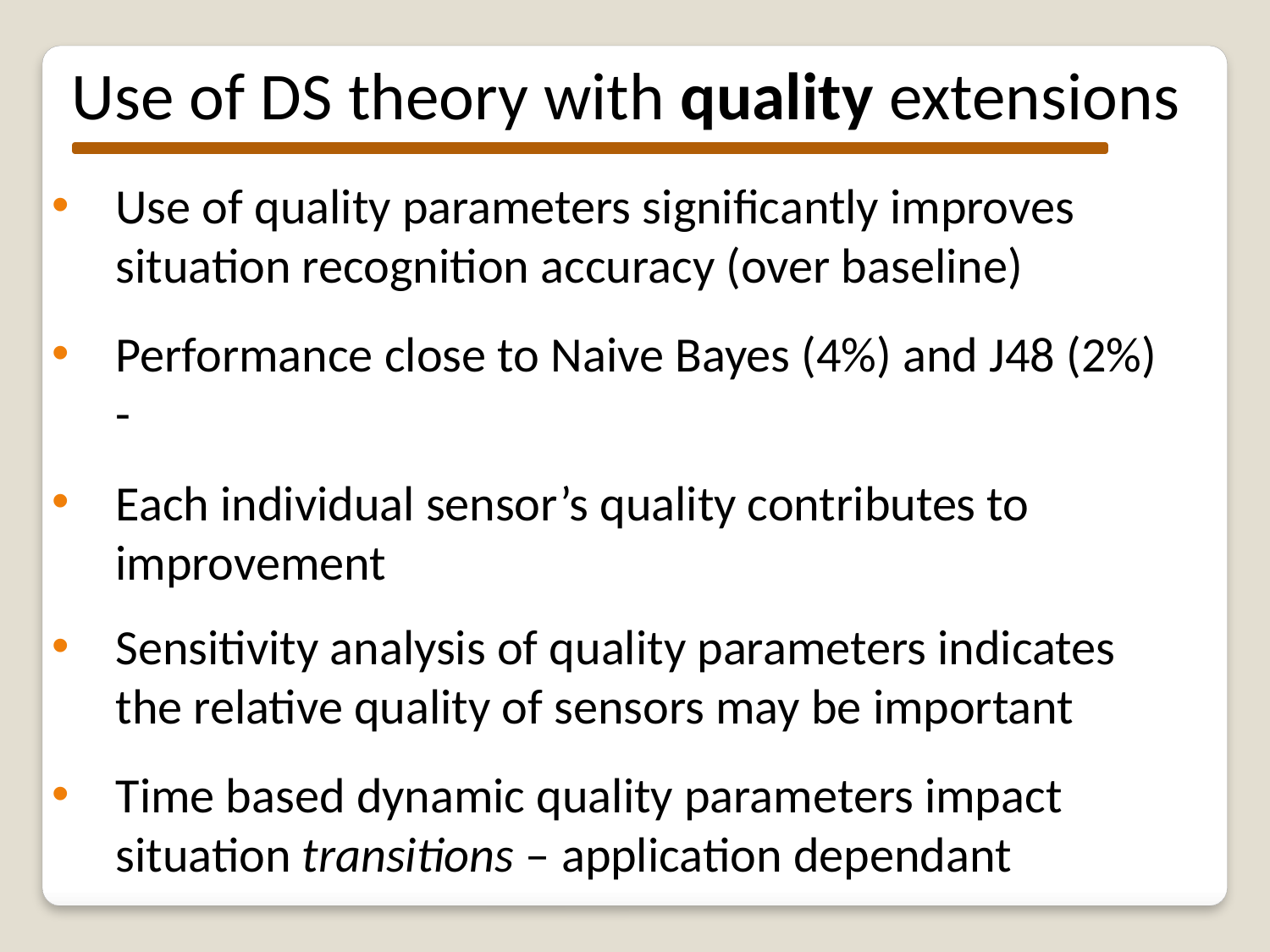

Use of DS theory with quality extensions

Use of quality parameters significantly improves situation recognition accuracy (over baseline)

Performance close to Naive Bayes (4%) and J48 (2%) -

Each individual sensor’s quality contributes to improvement
Sensitivity analysis of quality parameters indicates the relative quality of sensors may be important

Time based dynamic quality parameters impact situation transitions – application dependant